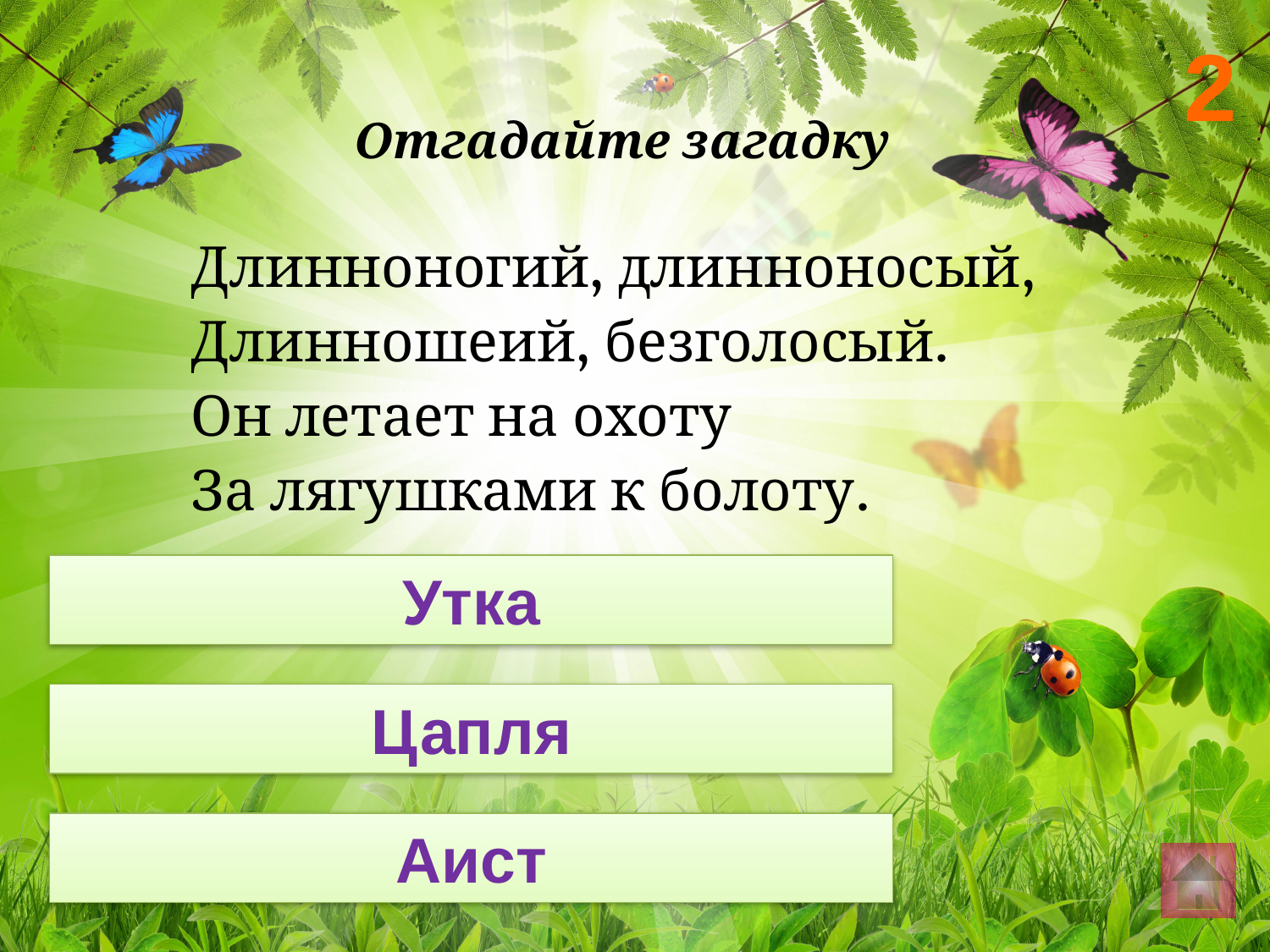

2
Отгадайте загадку
Длинноногий, длинноносый,
Длинношеий, безголосый.
Он летает на охоту
За лягушками к болоту.
Утка
Цапля
Аист